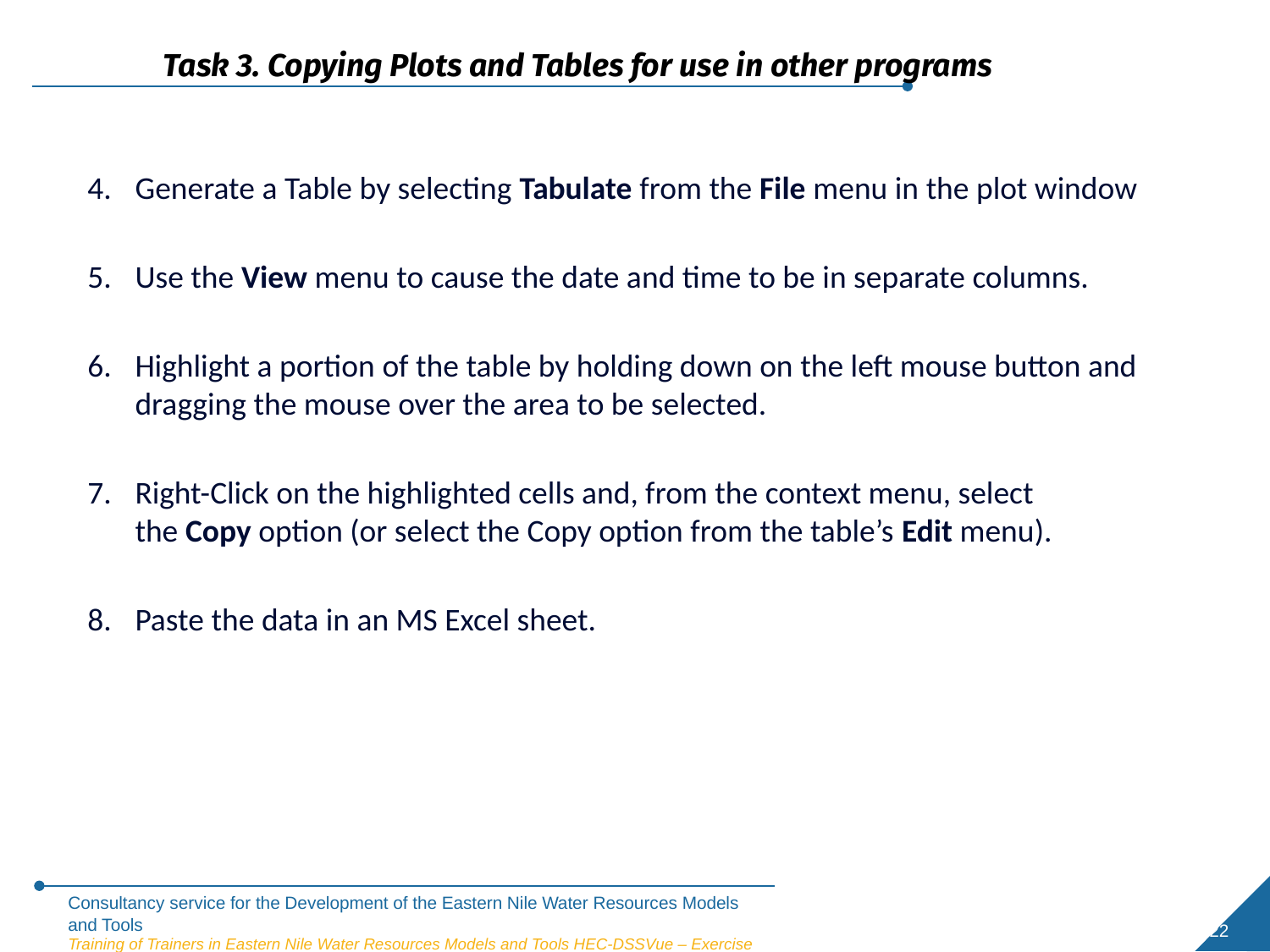

Task 3. Copying Plots and Tables for use in other programs
Generate a Table by selecting Tabulate from the File menu in the plot window

Use the View menu to cause the date and time to be in separate columns.

Highlight a portion of the table by holding down on the left mouse button and dragging the mouse over the area to be selected.

Right-Click on the highlighted cells and, from the context menu, select the Copy option (or select the Copy option from the table’s Edit menu).

Paste the data in an MS Excel sheet.